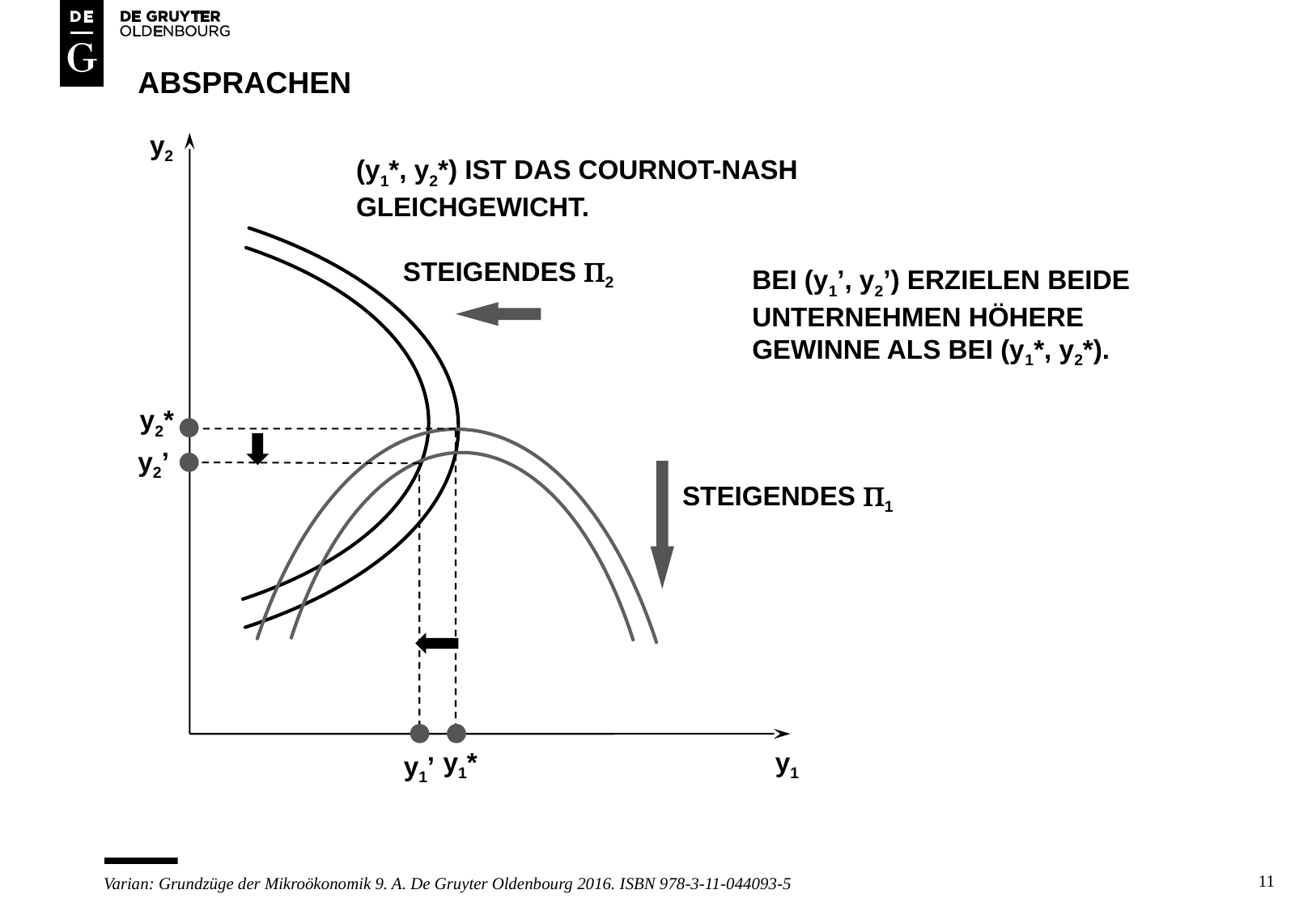

# ABSPRACHEN

y2

(y1*, y2*) IST DAS COURNOT-NASH
GLEICHGEWICHT.

STEIGENDES Π2
BEI (y1’, y2’) ERZIELEN BEIDE
UNTERNEHMEN HÖHERE
GEWINNE ALS BEI (y1*, y2*).

y2*

y2’

STEIGENDES Π1

y1*
y1
y1’
11
Varian: Grundzüge der Mikroökonomik 9. A. De Gruyter Oldenbourg 2016. ISBN 978-3-11-044093-5